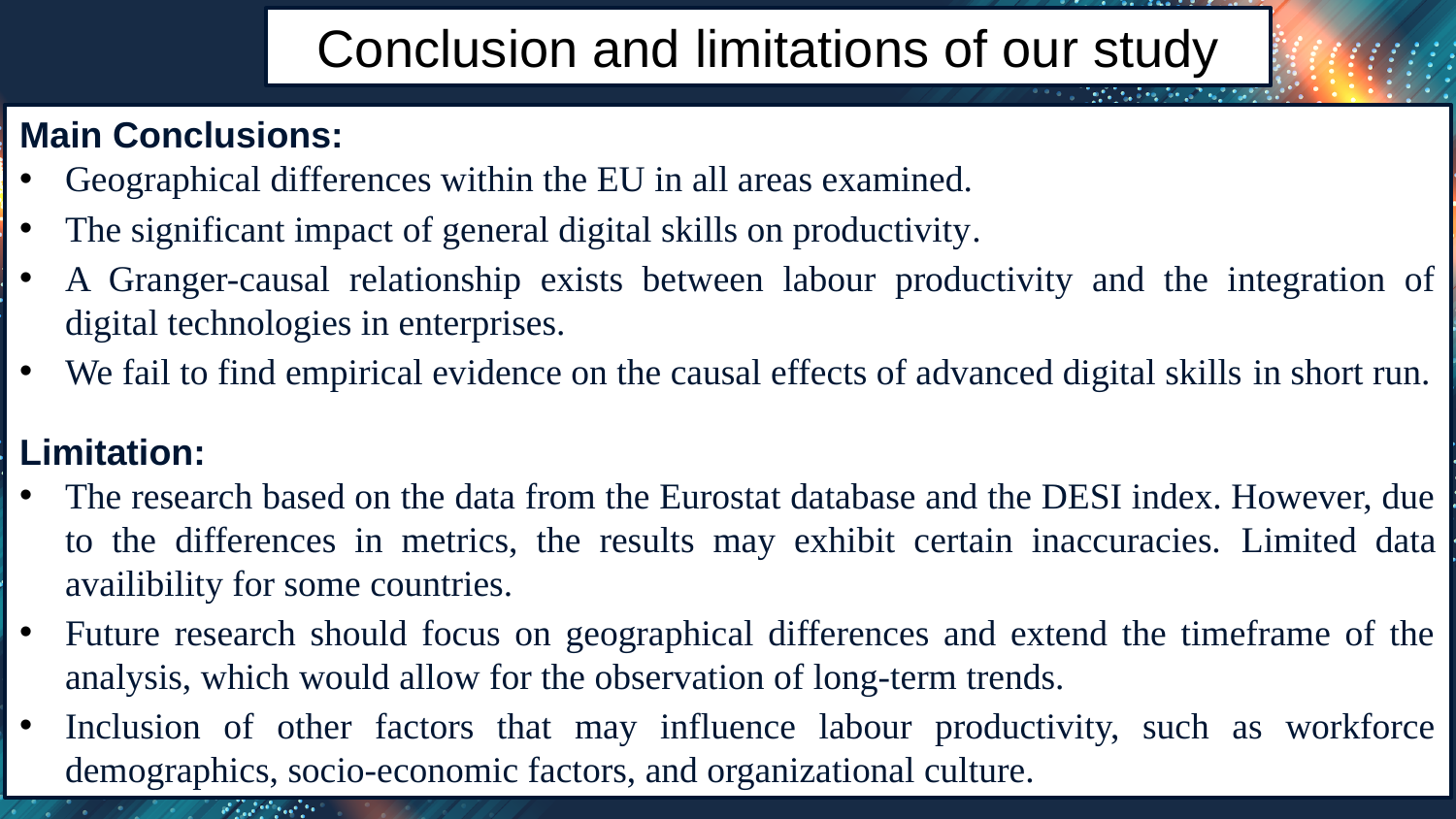

Conclusion and limitations of our study
Main Conclusions:
Geographical differences within the EU in all areas examined.
The significant impact of general digital skills on productivity.
A Granger-causal relationship exists between labour productivity and the integration of digital technologies in enterprises.
We fail to find empirical evidence on the causal effects of advanced digital skills in short run.

Limitation:
The research based on the data from the Eurostat database and the DESI index. However, due to the differences in metrics, the results may exhibit certain inaccuracies. Limited data availibility for some countries.
Future research should focus on geographical differences and extend the timeframe of the analysis, which would allow for the observation of long-term trends.
Inclusion of other factors that may influence labour productivity, such as workforce demographics, socio-economic factors, and organizational culture.